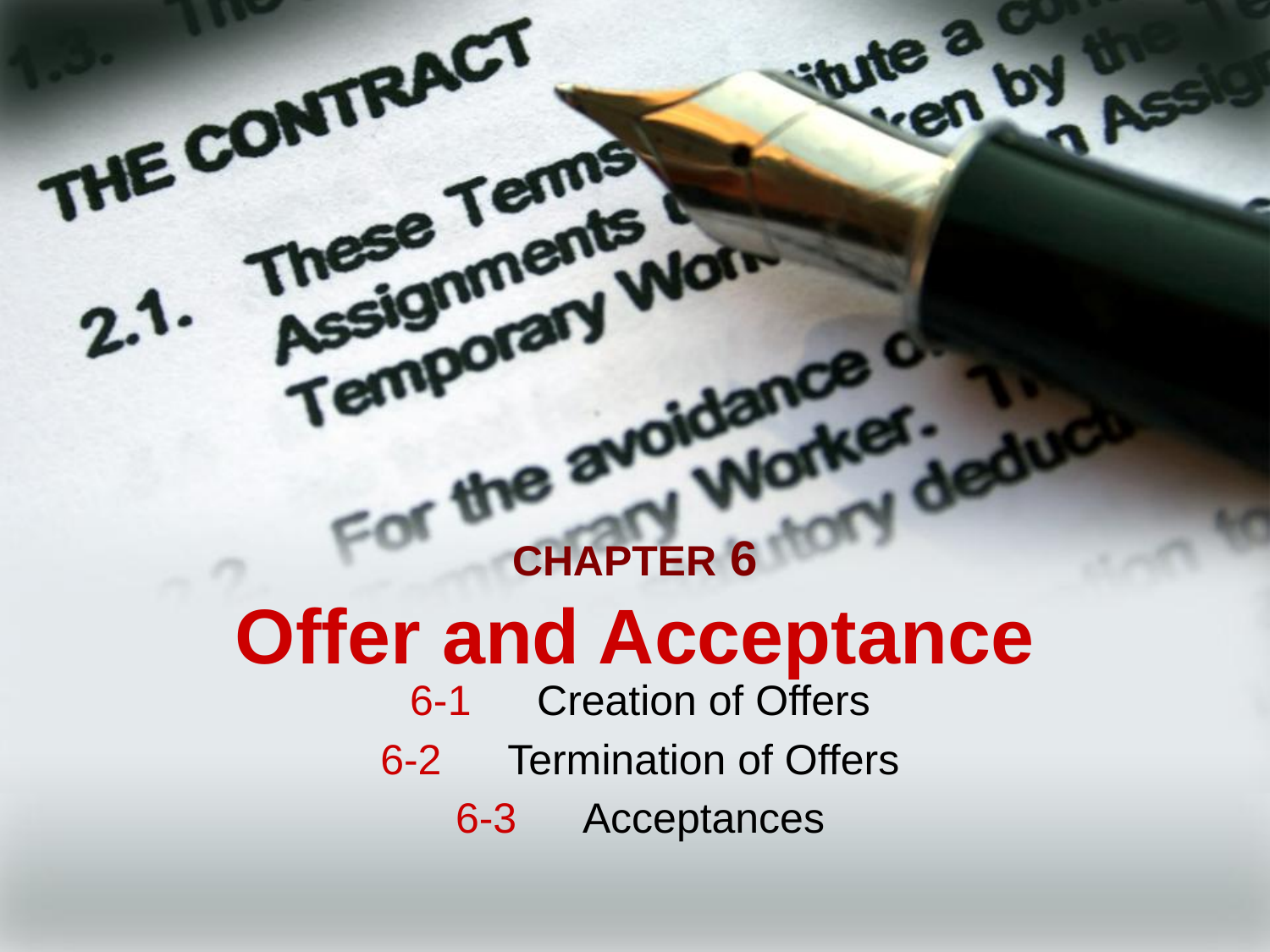

# CHAPTER 6 Offer and Acceptance
6-1	Creation of Offers
6-2	Termination of Offers
6-3	Acceptances